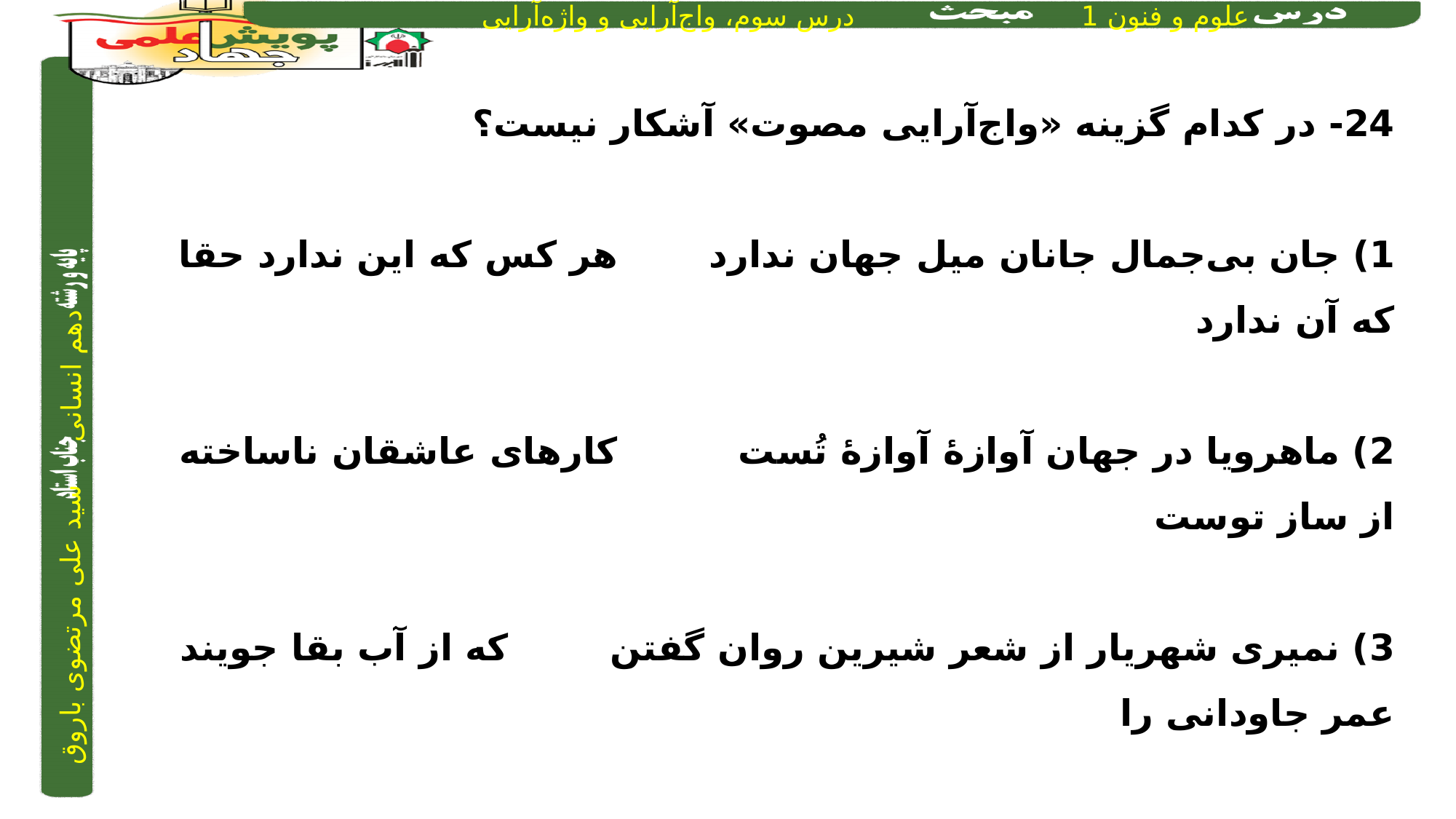

24- در کدام گزینه «واج‌آرایی مصوت» آشکار نیست؟

1) جان بی‌جمال جانان میل جهان ندارد	 	 هر کس که این ندارد حقا که آن ندارد

2) ماهرویا در جهان آوازۀ آوازۀ تُست	 	 کارهای عاشقان ناساخته از ساز توست

3) نمیری شهریار از شعر شیرین روان گفتن	 	 که از آب بقا جویند عمر جاودانی را

4) یار مرا غار مرا عشق جگرخوار مرا	 	 یار تویی غار تویی خواجه نگهدار مرا

3